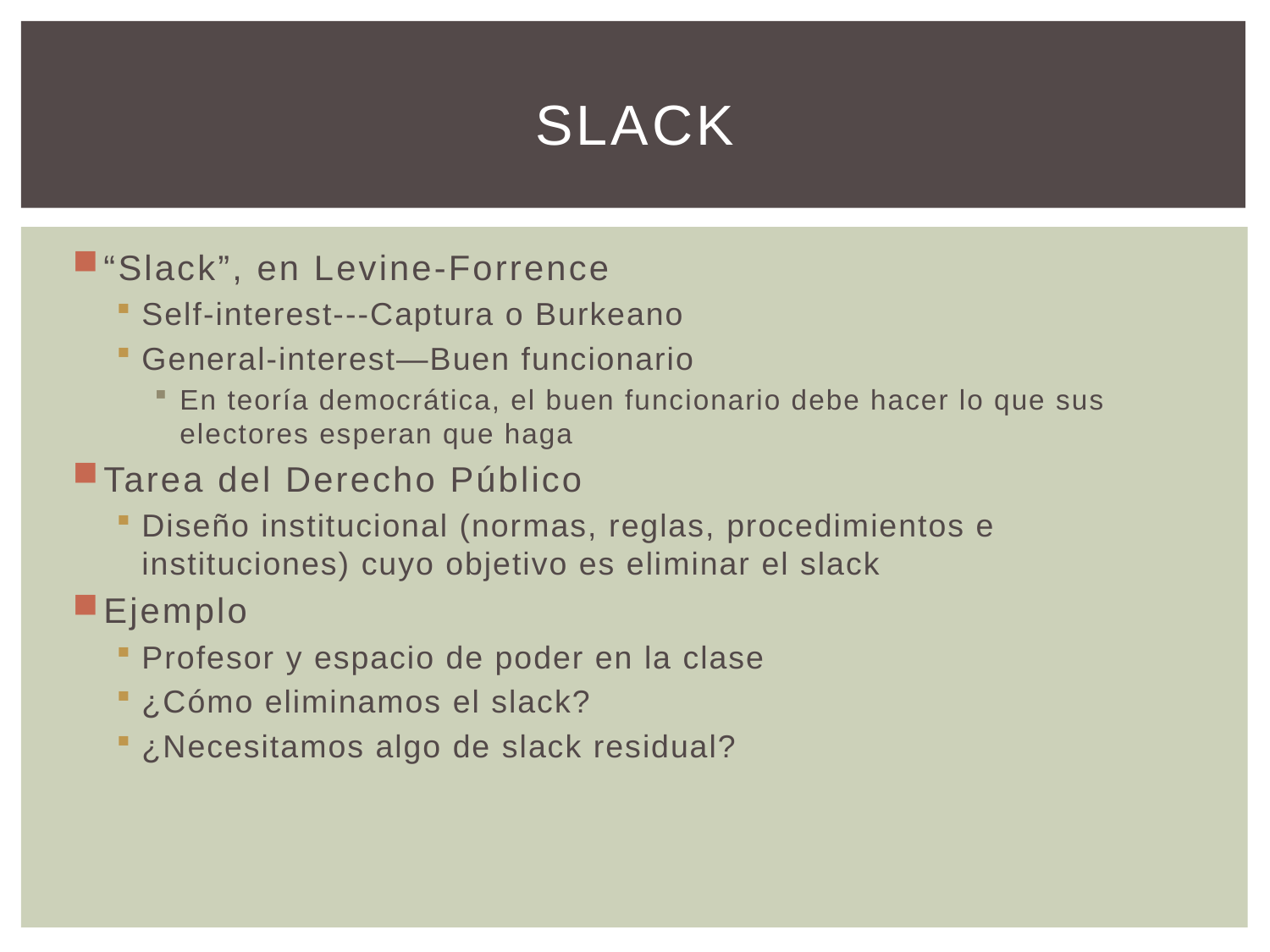

# slack
“Slack”, en Levine-Forrence
Self-interest---Captura o Burkeano
General-interest—Buen funcionario
En teoría democrática, el buen funcionario debe hacer lo que sus electores esperan que haga
Tarea del Derecho Público
Diseño institucional (normas, reglas, procedimientos e instituciones) cuyo objetivo es eliminar el slack
Ejemplo
Profesor y espacio de poder en la clase
¿Cómo eliminamos el slack?
¿Necesitamos algo de slack residual?